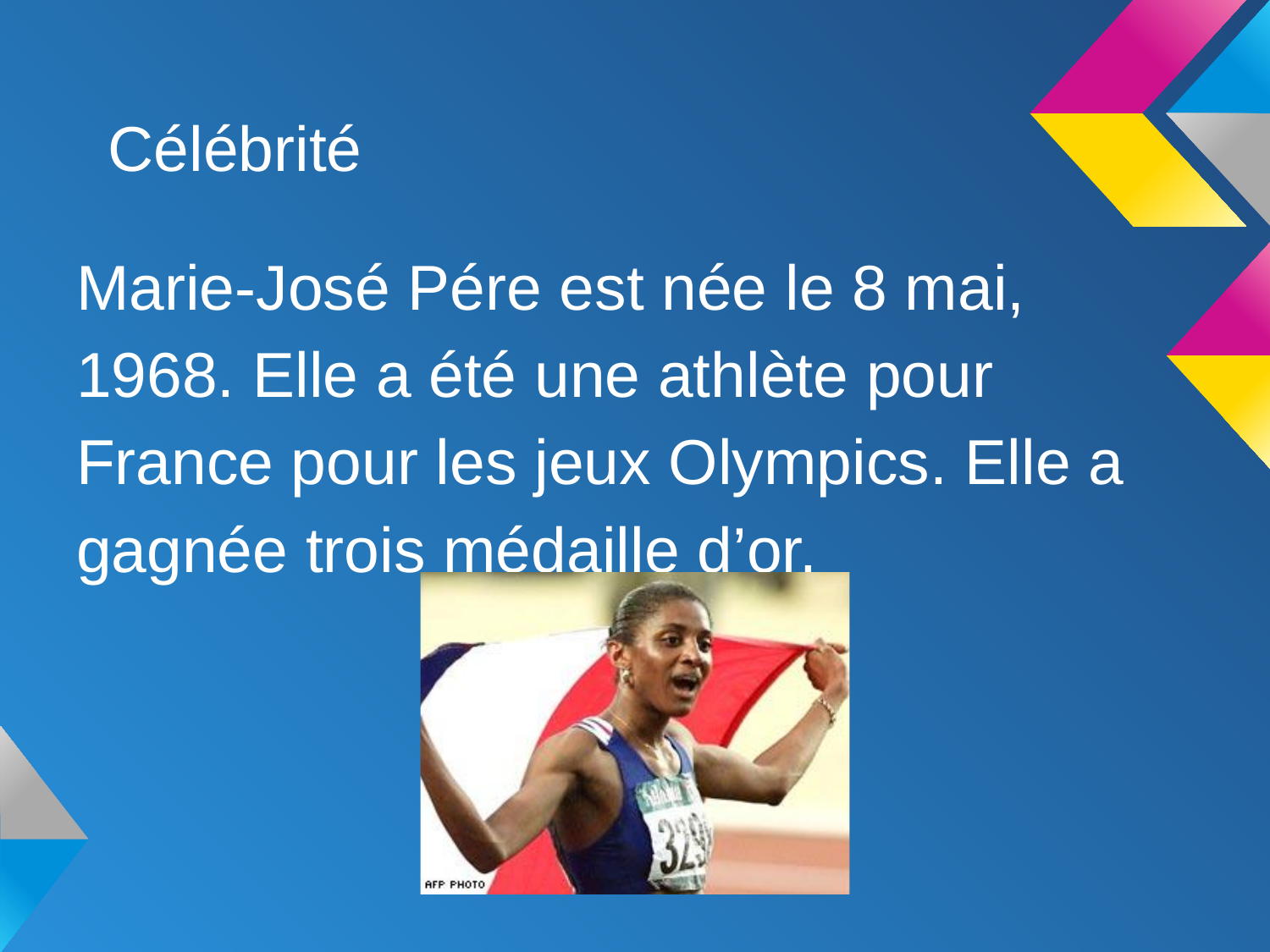

# Célébrité
Marie-José Pére est née le 8 mai, 1968. Elle a été une athlète pour France pour les jeux Olympics. Elle a gagnée trois médaille d’or.